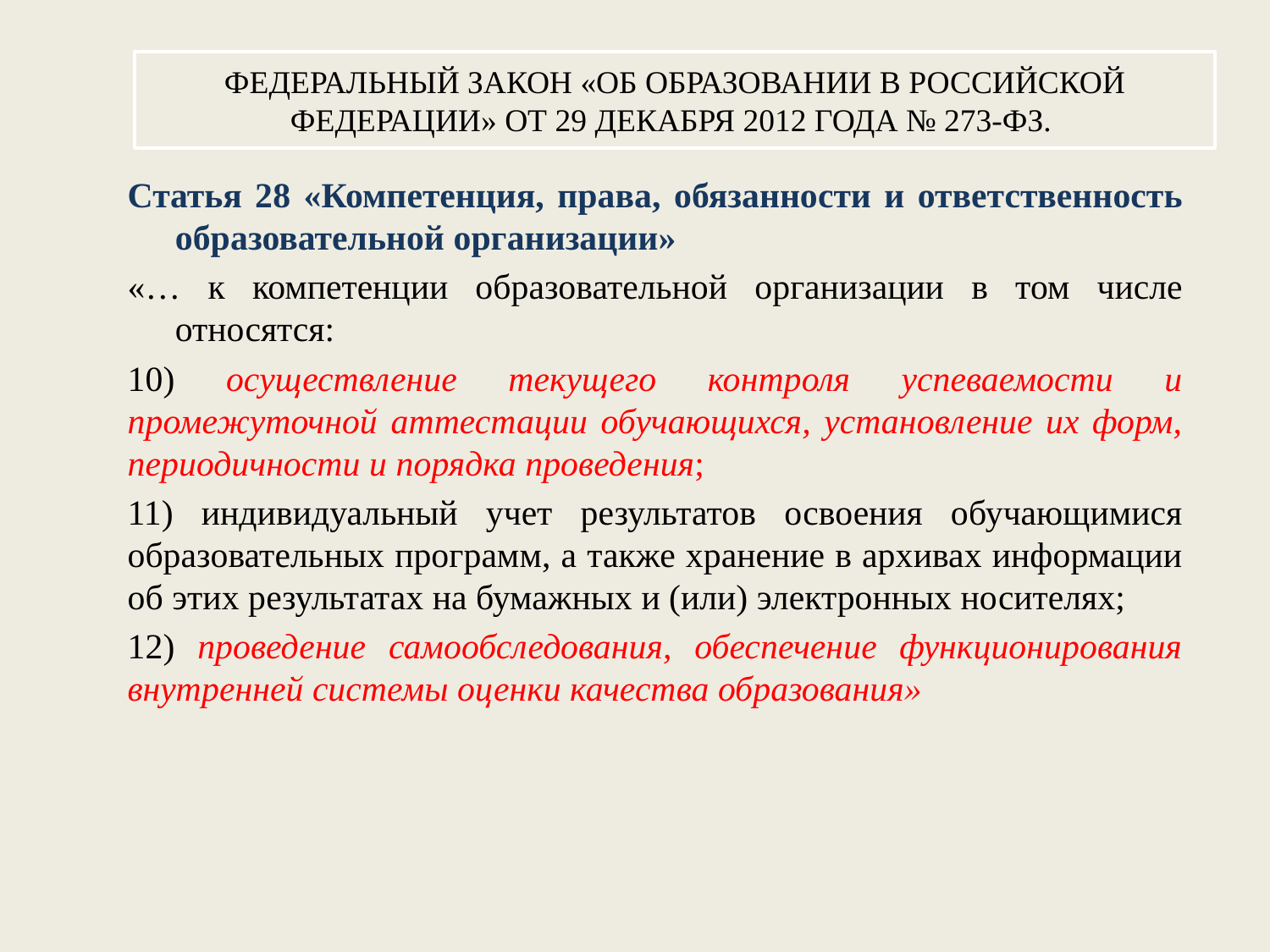

ФЕДЕРАЛЬНЫЙ ЗАКОН «ОБ ОБРАЗОВАНИИ В РОССИЙСКОЙ ФЕДЕРАЦИИ» ОТ 29 ДЕКАБРЯ 2012 ГОДА № 273-ФЗ.

Статья 28 «Компетенция, права, обязанности и ответственность образовательной организации»
«… к компетенции образовательной организации в том числе относятся:
10) осуществление текущего контроля успеваемости и промежуточной аттестации обучающихся, установление их форм, периодичности и порядка проведения;
11) индивидуальный учет результатов освоения обучающимися образовательных программ, а также хранение в архивах информации об этих результатах на бумажных и (или) электронных носителях;
12) проведение самообследования, обеспечение функционирования внутренней системы оценки качества образования»